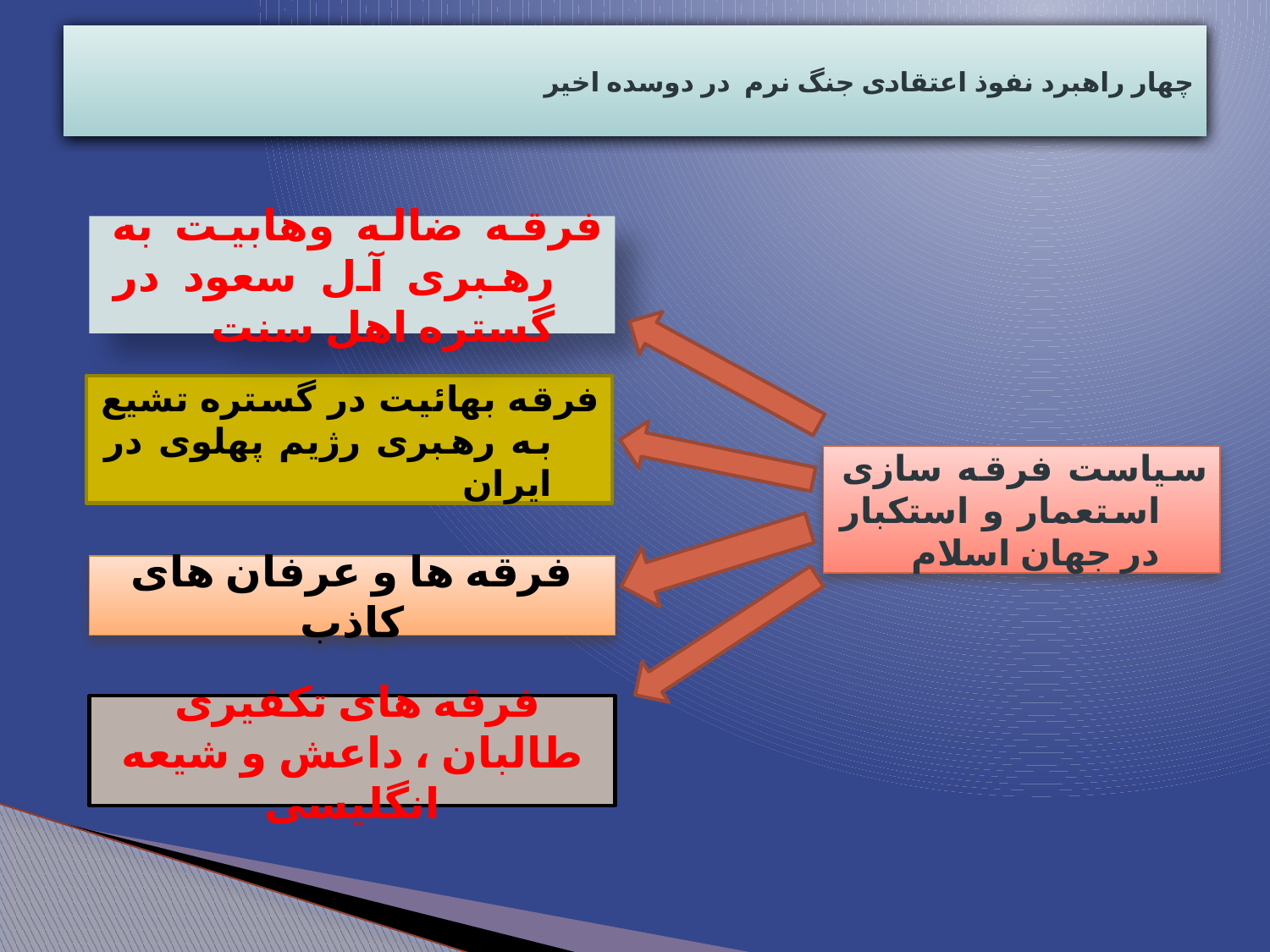

# چهار راهبرد نفوذ اعتقادی جنگ نرم  در دوسده اخیر
فرقه ضاله وهابیت به رهبری آل سعود در گستره اهل سنت

فرقه بهائیت در گستره تشیع به رهبری رژیم پهلوی در ایران
سیاست فرقه سازی استعمار و استکبار در جهان اسلام

فرقه ها و عرفان های کاذب
 فرقه های تکفیری طالبان ، داعش و شیعه انگلیسی